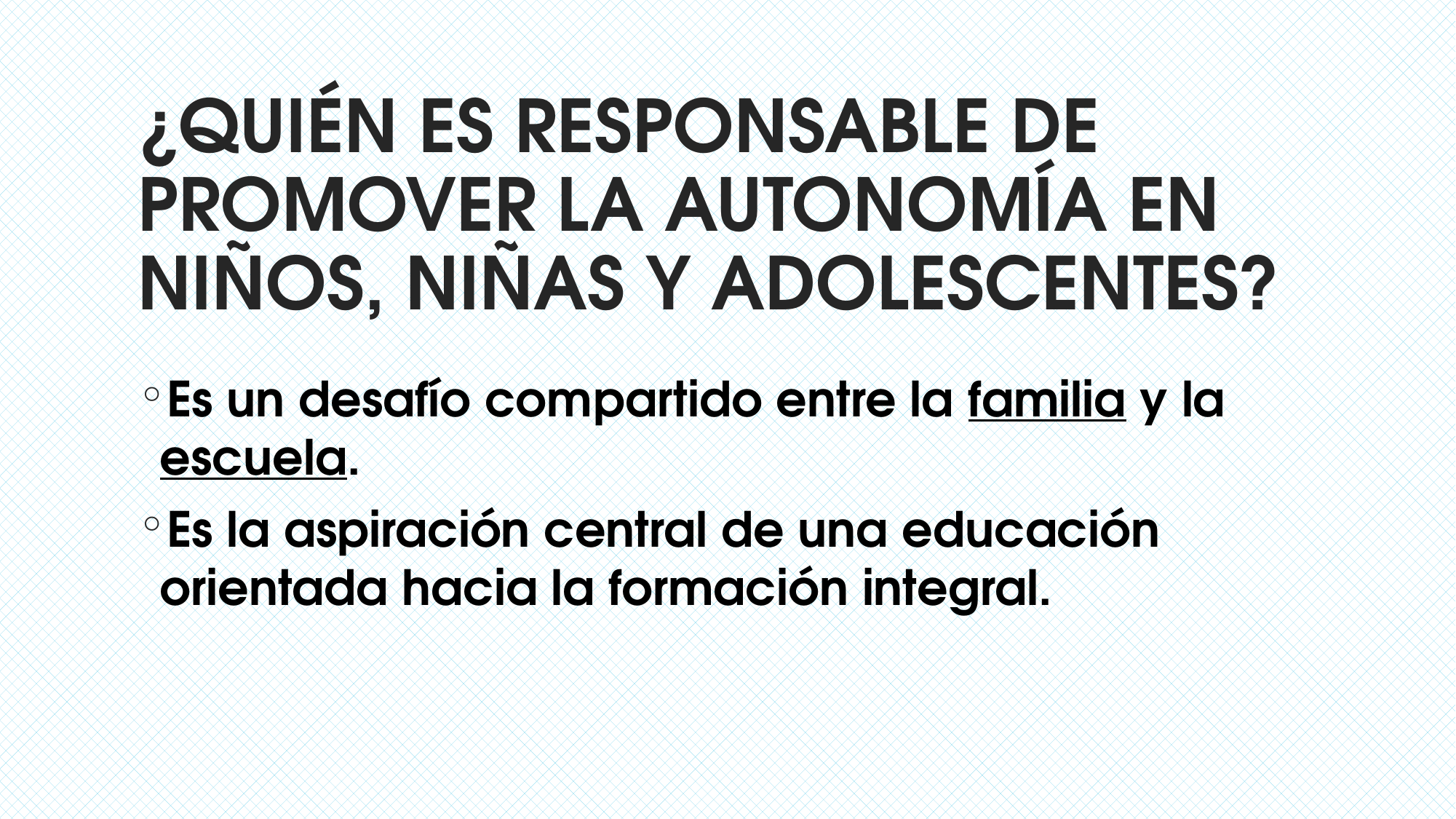

# ¿QUIÉN ES RESPONSABLE DE PROMOVER LA AUTONOMÍA EN NIÑOS, NIÑAS Y ADOLESCENTES?
Es un desafío compartido entre la familia y la escuela.
Es la aspiración central de una educación orientada hacia la formación integral.